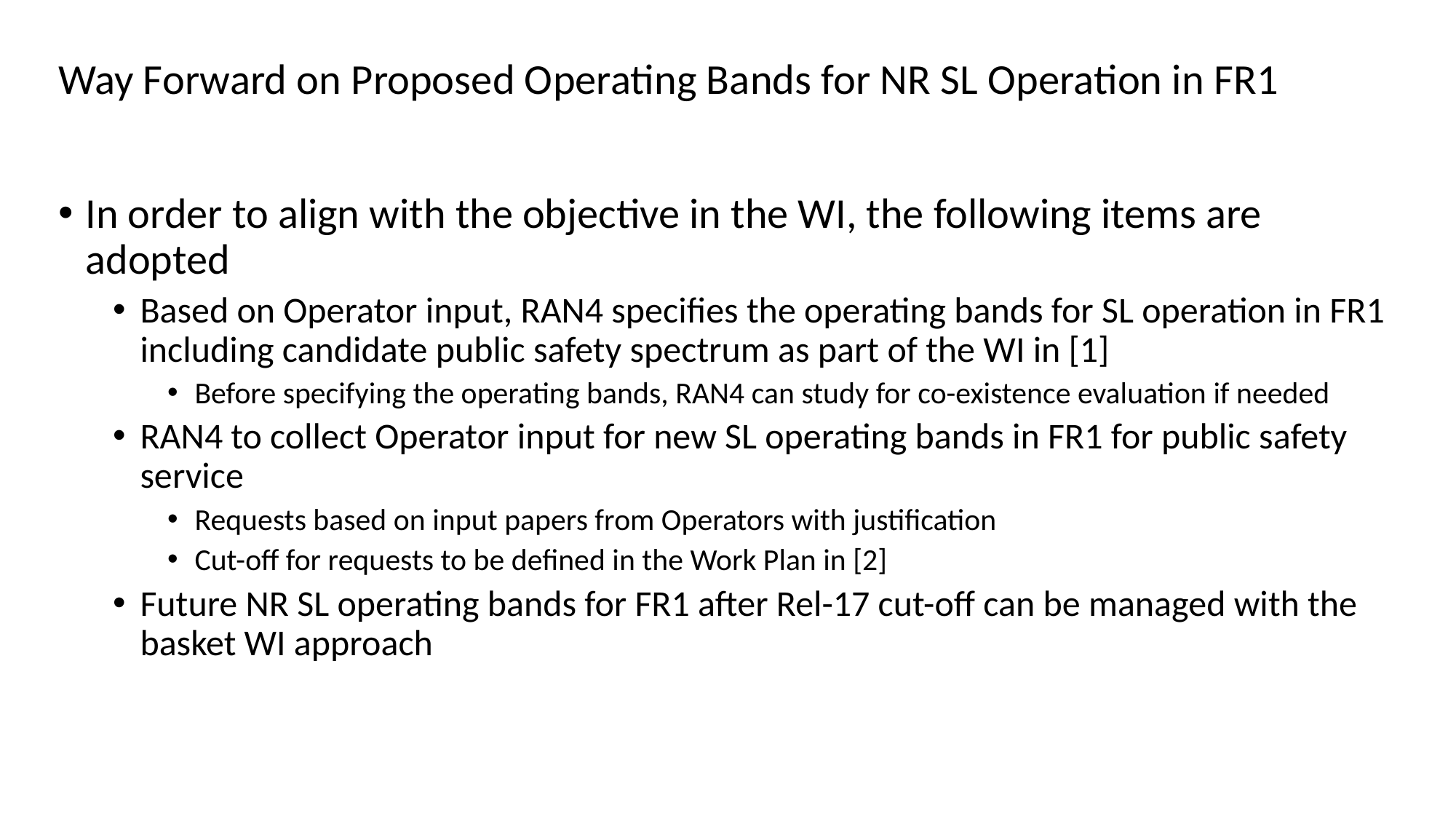

# Way Forward on Proposed Operating Bands for NR SL Operation in FR1
In order to align with the objective in the WI, the following items are adopted
Based on Operator input, RAN4 specifies the operating bands for SL operation in FR1 including candidate public safety spectrum as part of the WI in [1]
Before specifying the operating bands, RAN4 can study for co-existence evaluation if needed
RAN4 to collect Operator input for new SL operating bands in FR1 for public safety service
Requests based on input papers from Operators with justification
Cut-off for requests to be defined in the Work Plan in [2]
Future NR SL operating bands for FR1 after Rel-17 cut-off can be managed with the basket WI approach